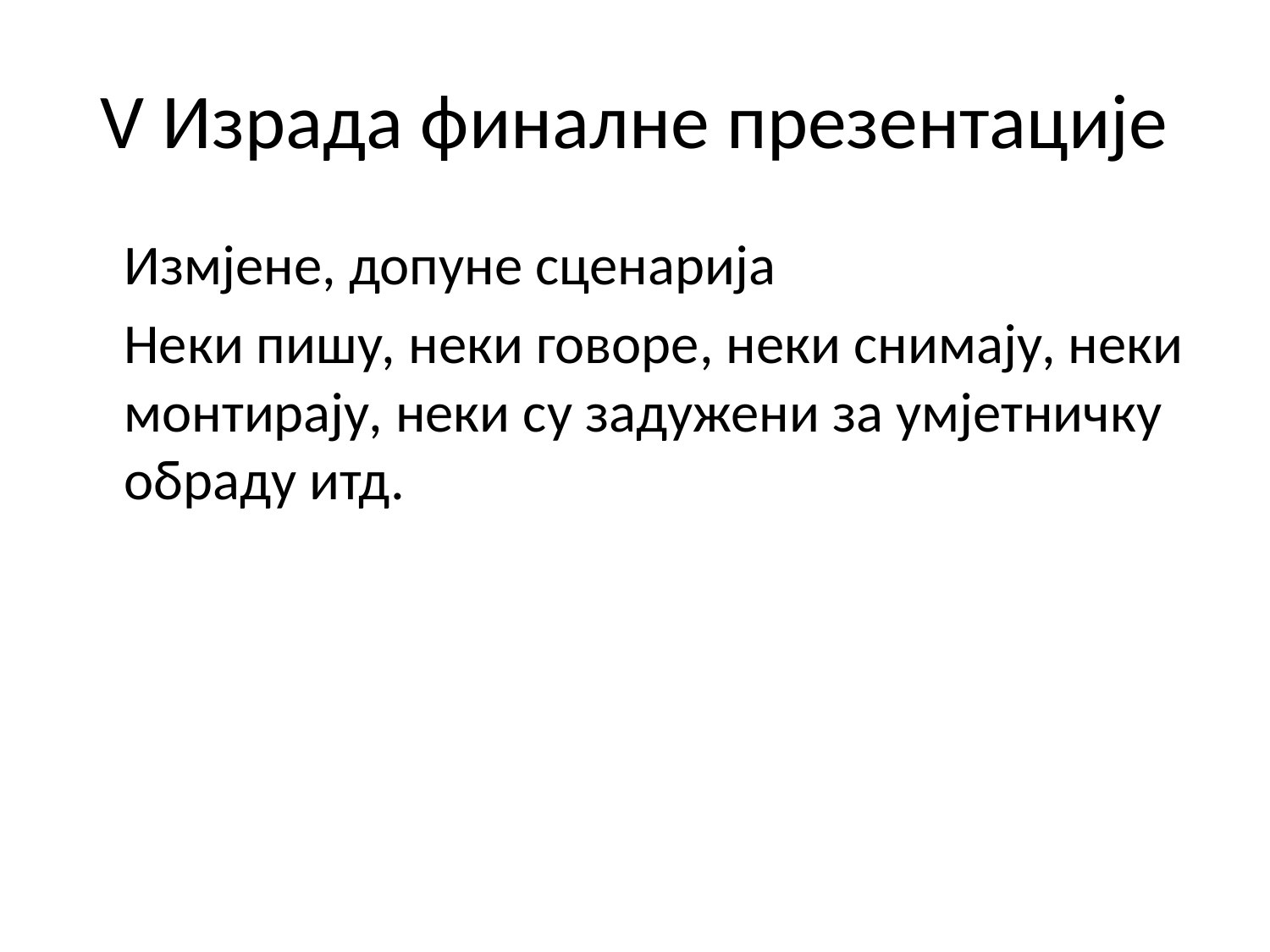

# V Израда финалне презентације
	Измјене, допуне сценарија
	Неки пишу, неки говоре, неки снимају, неки монтирају, неки су задужени за умјетничку обраду итд.